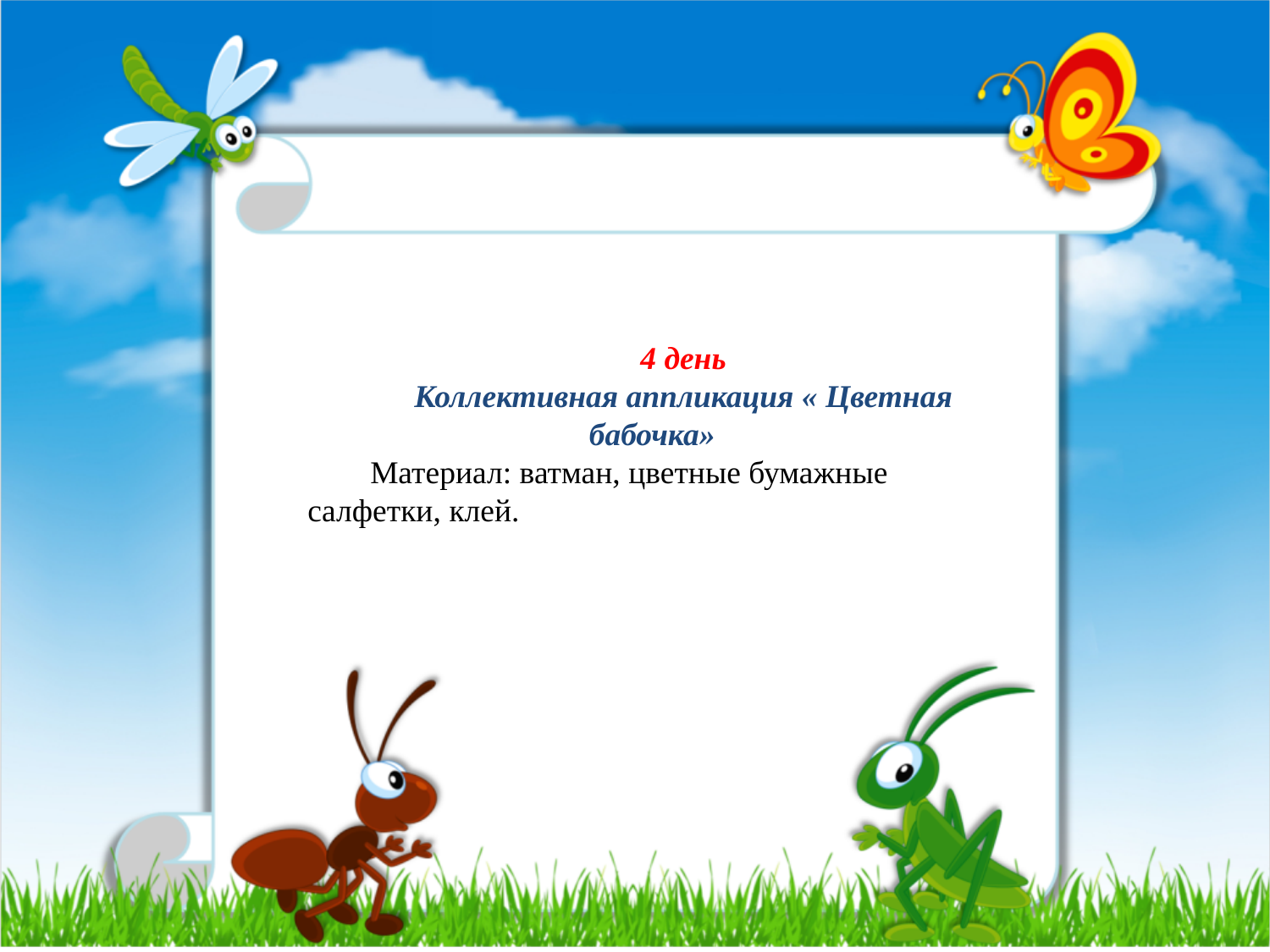

4 день
Коллективная аппликация « Цветная бабочка»
Материал: ватман, цветные бумажные салфетки, клей.